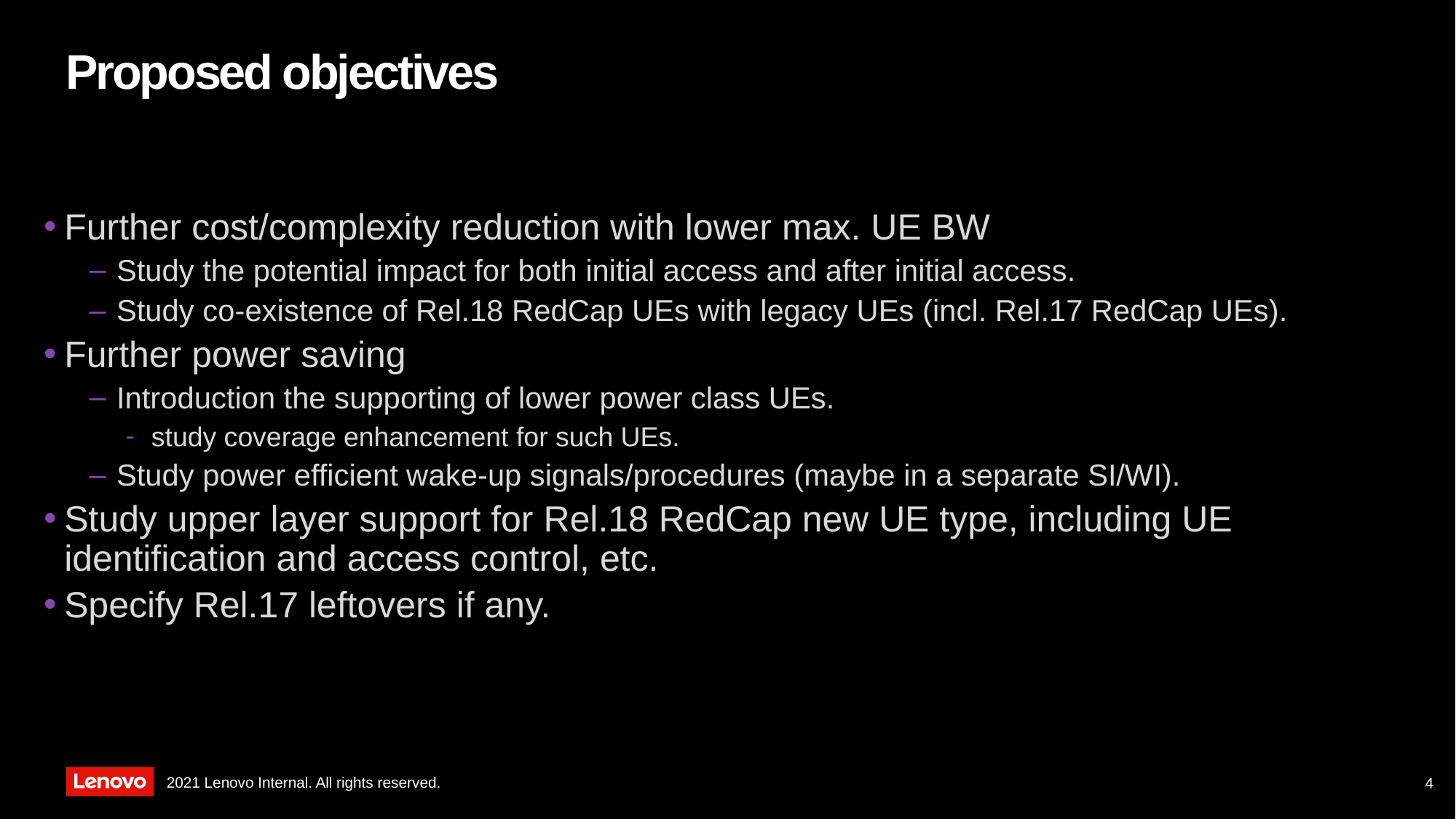

# Proposed objectives
Further cost/complexity reduction with lower max. UE BW
Study the potential impact for both initial access and after initial access.
Study co-existence of Rel.18 RedCap UEs with legacy UEs (incl. Rel.17 RedCap UEs).
Further power saving
Introduction the supporting of lower power class UEs.
 study coverage enhancement for such UEs.
Study power efficient wake-up signals/procedures (maybe in a separate SI/WI).
Study upper layer support for Rel.18 RedCap new UE type, including UE identification and access control, etc.
Specify Rel.17 leftovers if any.
4